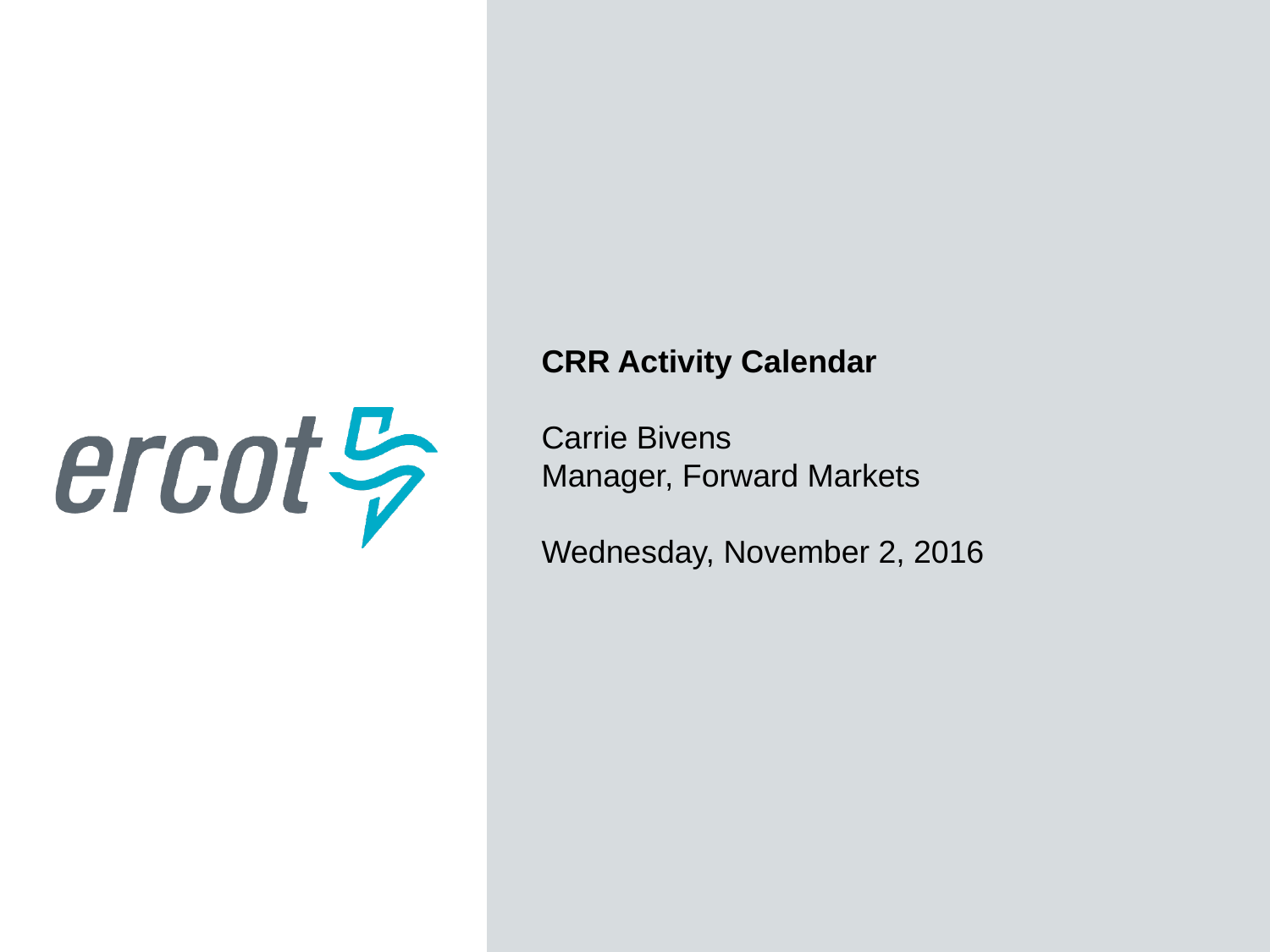

CRR Activity Calendar

Carrie Bivens
Manager, Forward Markets

Wednesday, November 2, 2016